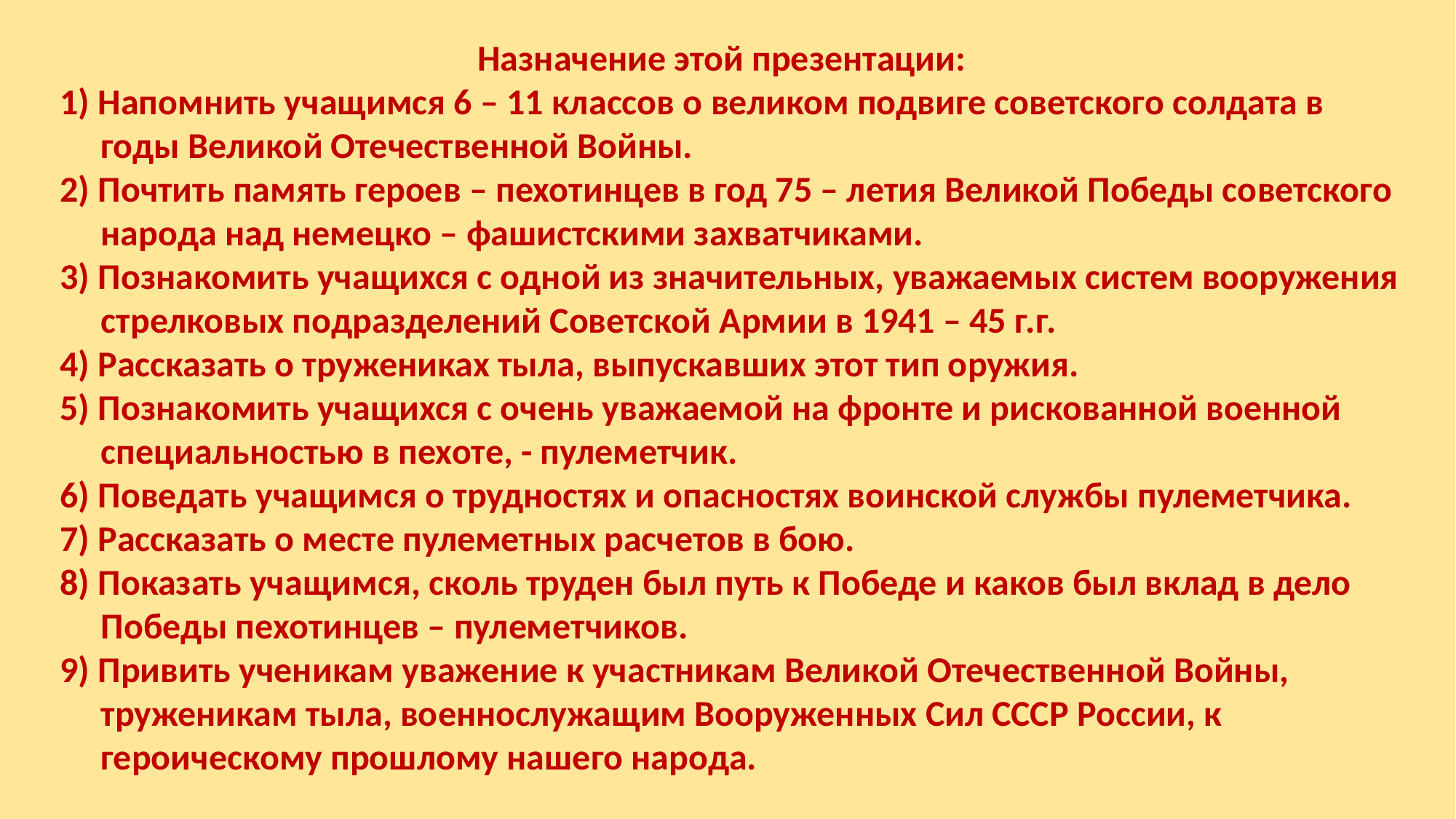

Назначение этой презентации:
 1) Напомнить учащимся 6 – 11 классов о великом подвиге советского солдата в
      годы Великой Отечественной Войны.
 2) Почтить память героев – пехотинцев в год 75 – летия Великой Победы советского
      народа над немецко – фашистскими захватчиками.
 3) Познакомить учащихся с одной из значительных, уважаемых систем вооружения
      стрелковых подразделений Советской Армии в 1941 – 45 г.г.
 4) Рассказать о тружениках тыла, выпускавших этот тип оружия.
 5) Познакомить учащихся с очень уважаемой на фронте и рискованной военной
      специальностью в пехоте, - пулеметчик.
 6) Поведать учащимся о трудностях и опасностях воинской службы пулеметчика.
 7) Рассказать о месте пулеметных расчетов в бою.
 8) Показать учащимся, сколь труден был путь к Победе и каков был вклад в дело
      Победы пехотинцев – пулеметчиков.
 9) Привить ученикам уважение к участникам Великой Отечественной Войны,
      труженикам тыла, военнослужащим Вооруженных Сил СССР России, к
      героическому прошлому нашего народа.